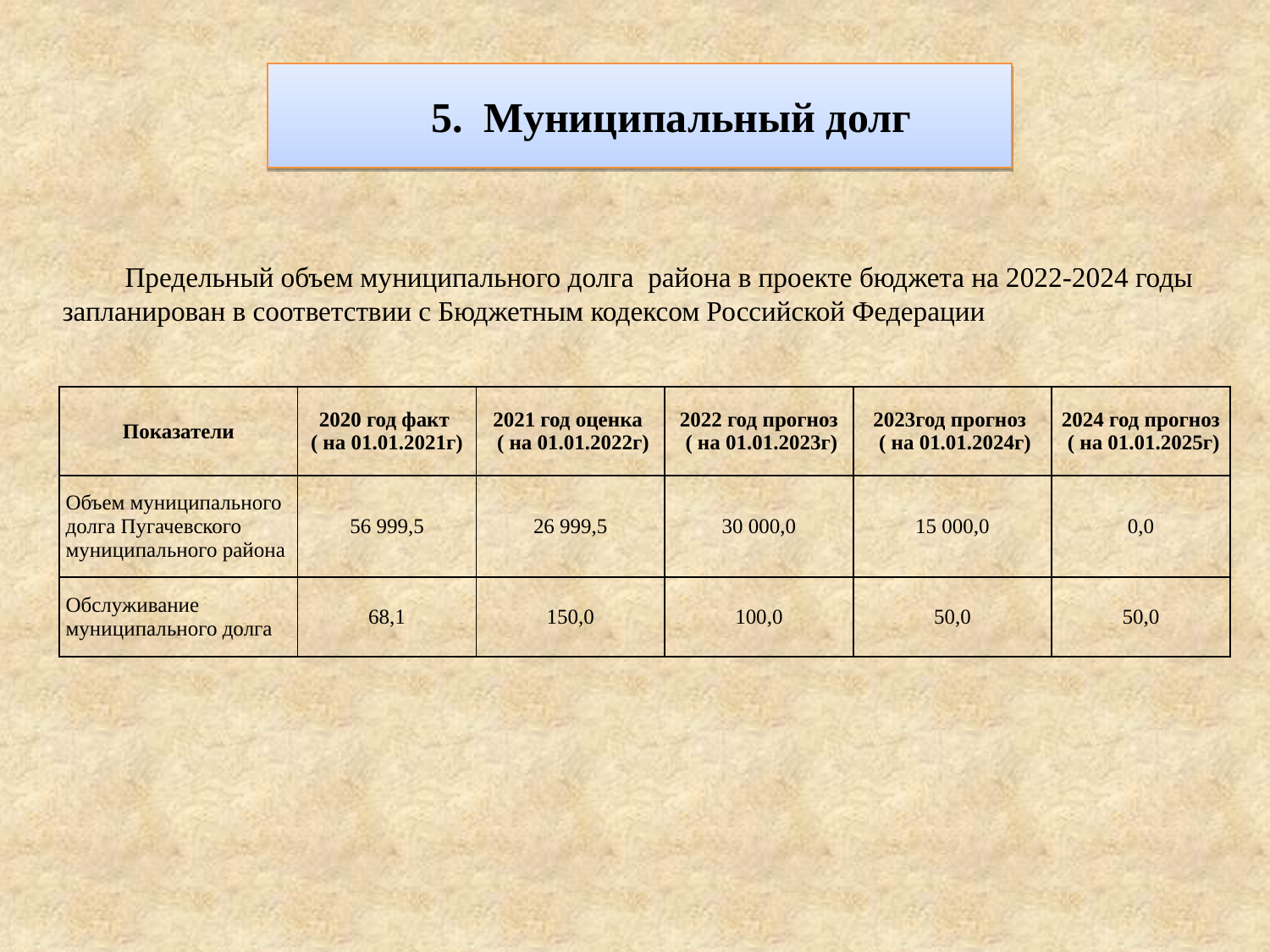

5.  Муниципальный долг

Предельный объем муниципального долга  района в проекте бюджета на 2022-2024 годы запланирован в соответствии с Бюджетным кодексом Российской Федерации

| Показатели | 2020 год факт ( на 01.01.2021г) | 2021 год оценка ( на 01.01.2022г) | 2022 год прогноз ( на 01.01.2023г) | 2023год прогноз ( на 01.01.2024г) | 2024 год прогноз ( на 01.01.2025г) |
| --- | --- | --- | --- | --- | --- |
| Объем муниципального долга Пугачевского муниципального района | 56 999,5 | 26 999,5 | 30 000,0 | 15 000,0 | 0,0 |
| Обслуживание муниципального долга | 68,1 | 150,0 | 100,0 | 50,0 | 50,0 |